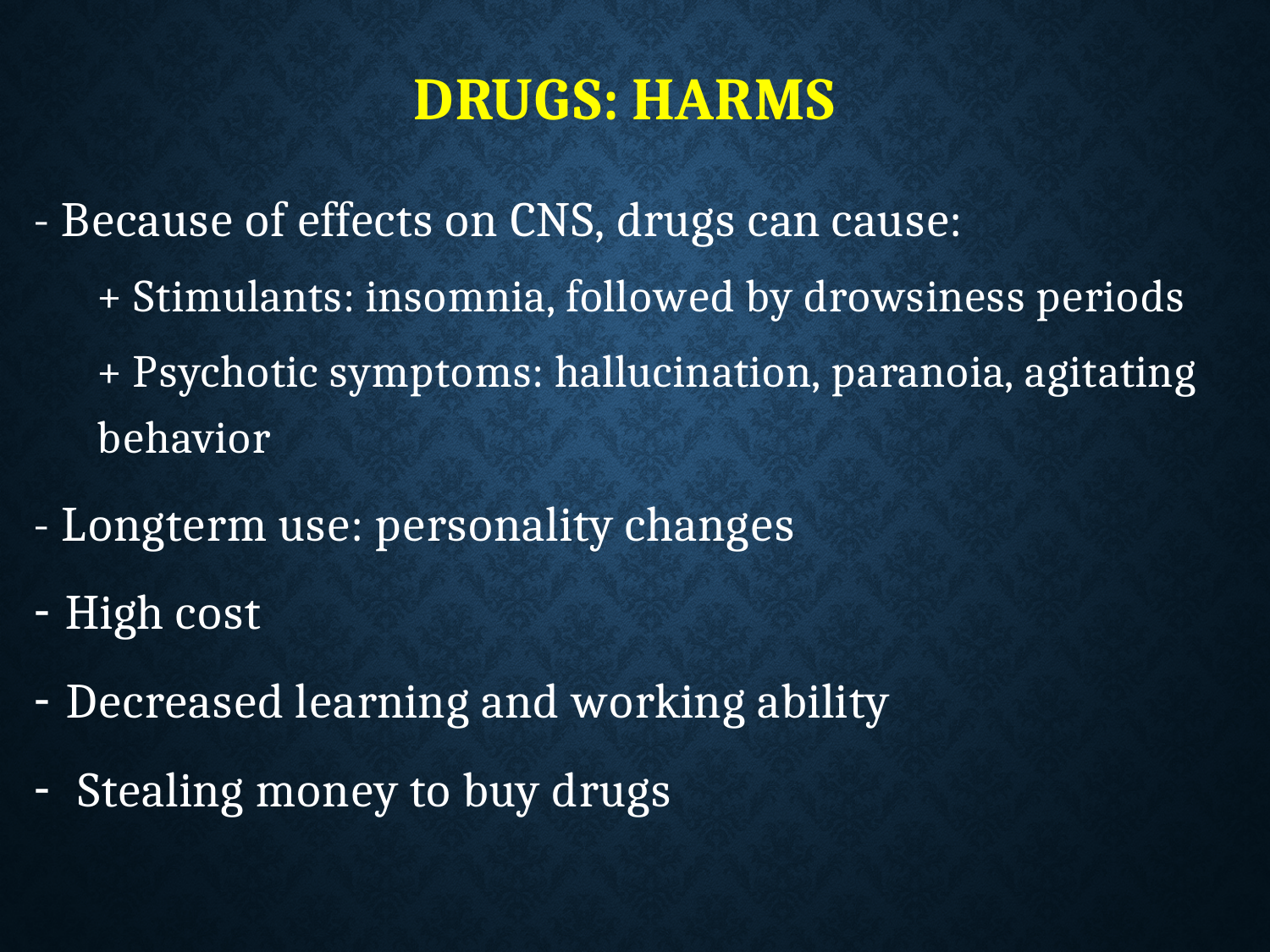

# DRUGS: HARMS
- Because of effects on CNS, drugs can cause:
+ Stimulants: insomnia, followed by drowsiness periods
+ Psychotic symptoms: hallucination, paranoia, agitating behavior
- Longterm use: personality changes
High cost
Decreased learning and working ability
 Stealing money to buy drugs